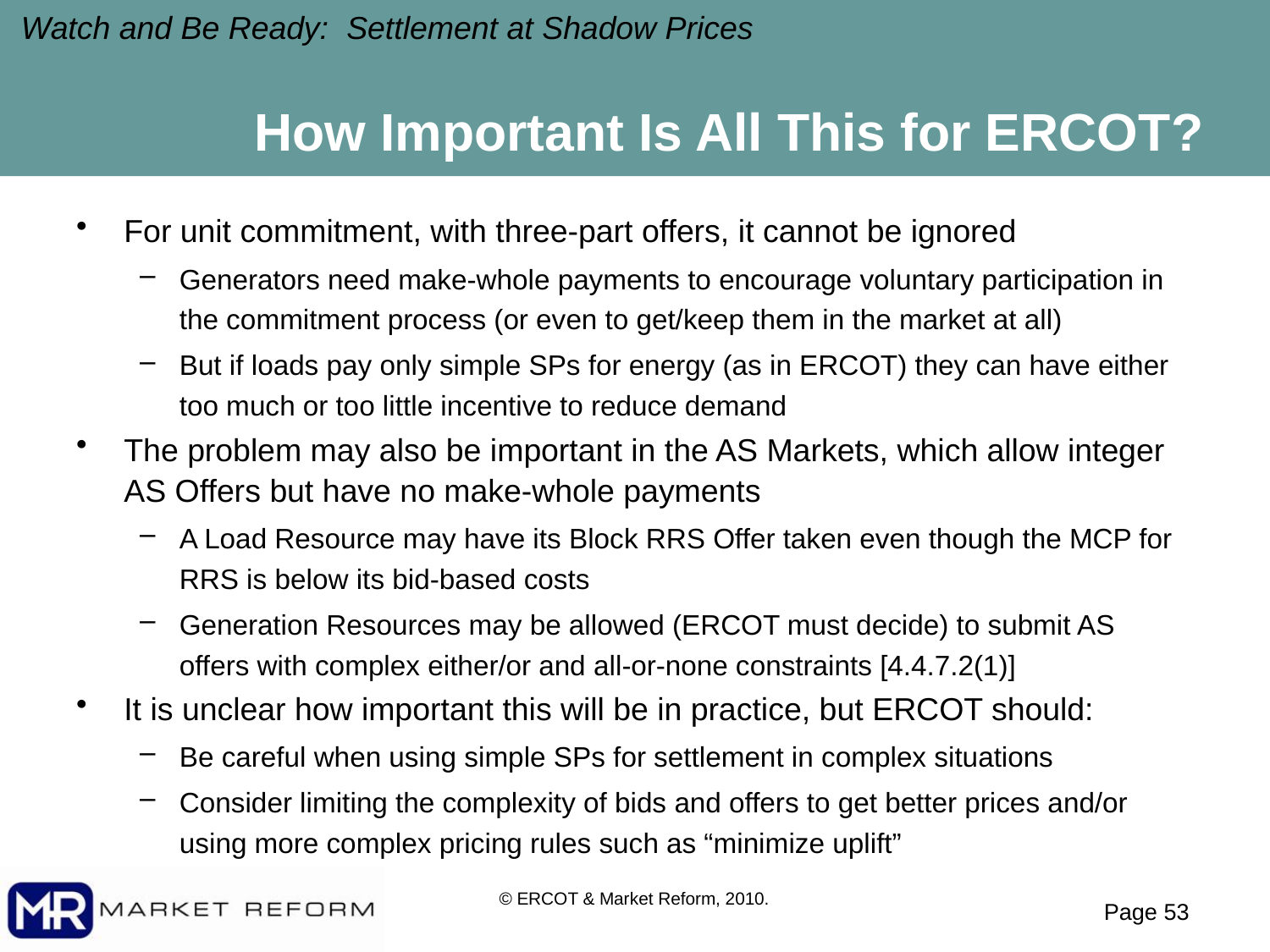

Watch and Be Ready:  Settlement at Shadow Prices
# How Important Is All This for ERCOT?
For unit commitment, with three-part offers, it cannot be ignored
Generators need make-whole payments to encourage voluntary participation in the commitment process (or even to get/keep them in the market at all)
But if loads pay only simple SPs for energy (as in ERCOT) they can have either too much or too little incentive to reduce demand
The problem may also be important in the AS Markets, which allow integer AS Offers but have no make-whole payments
A Load Resource may have its Block RRS Offer taken even though the MCP for RRS is below its bid-based costs
Generation Resources may be allowed (ERCOT must decide) to submit AS offers with complex either/or and all-or-none constraints [4.4.7.2(1)]
It is unclear how important this will be in practice, but ERCOT should:
Be careful when using simple SPs for settlement in complex situations
Consider limiting the complexity of bids and offers to get better prices and/or using more complex pricing rules such as “minimize uplift”
© ERCOT & Market Reform, 2010.
Page 53